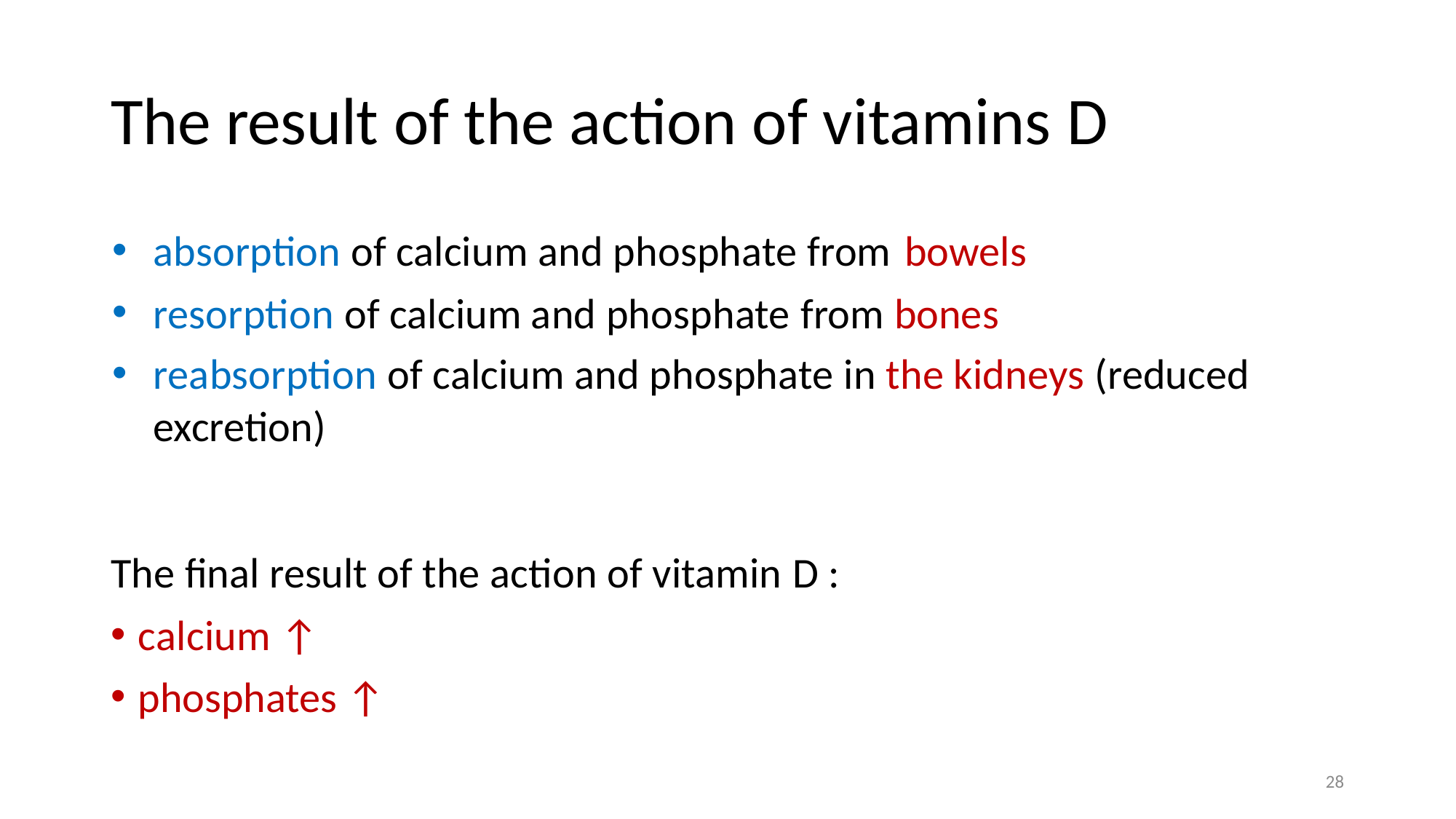

# The result of the action of vitamins D
absorption of calcium and phosphate from bowels
resorption of calcium and phosphate from bones
reabsorption of calcium and phosphate in the kidneys (reduced excretion)

The final result of the action of vitamin D :
calcium ↑
phosphates ↑

28